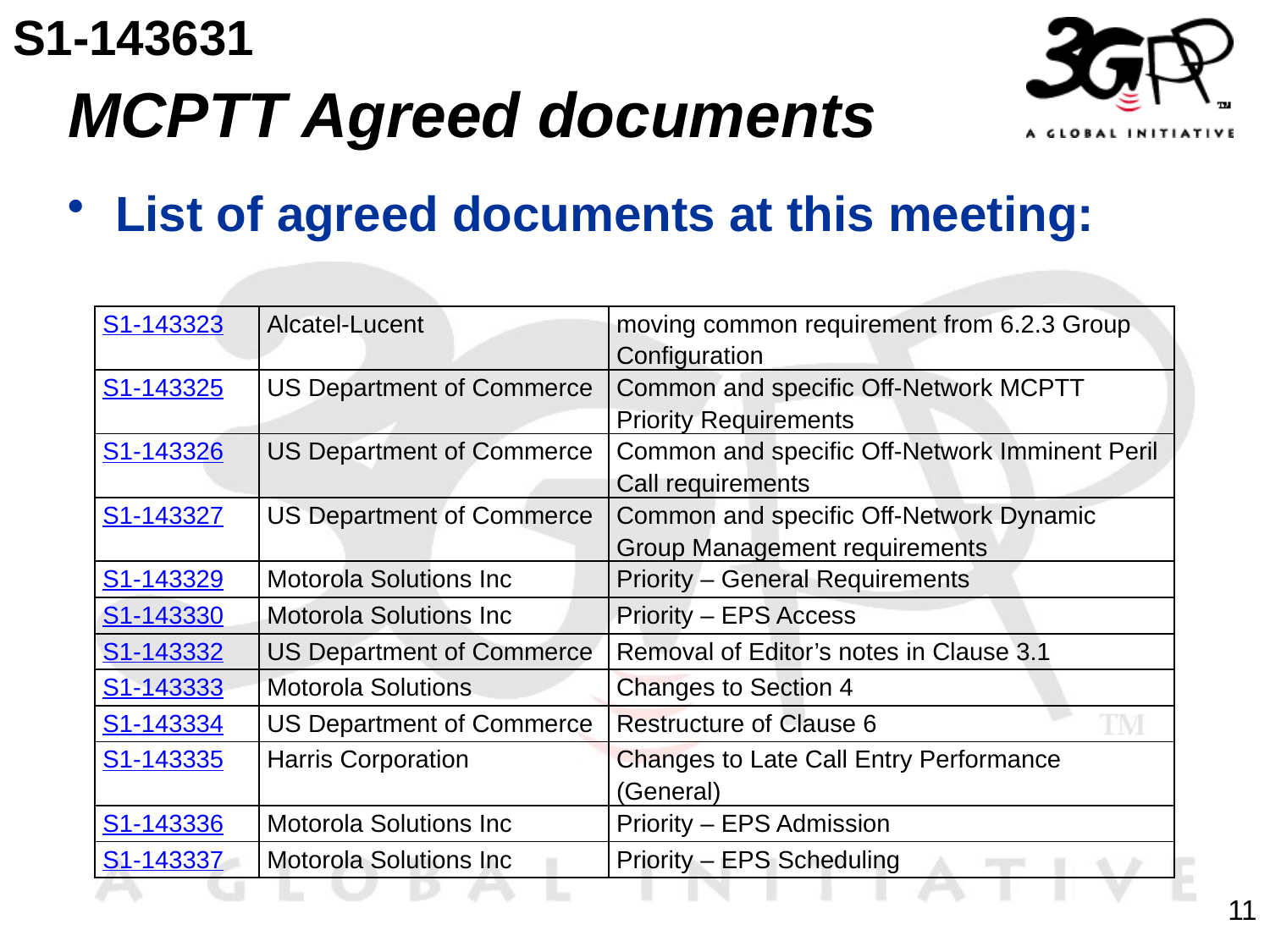

S1-143631
# MCPTT Agreed documents
List of agreed documents at this meeting:

| S1-143323 | Alcatel-Lucent | moving common requirement from 6.2.3 Group Configuration |
| --- | --- | --- |
| S1-143325 | US Department of Commerce | Common and specific Off-Network MCPTT Priority Requirements |
| S1-143326 | US Department of Commerce | Common and specific Off-Network Imminent Peril Call requirements |
| S1-143327 | US Department of Commerce | Common and specific Off-Network Dynamic Group Management requirements |
| S1-143329 | Motorola Solutions Inc | Priority – General Requirements |
| S1-143330 | Motorola Solutions Inc | Priority – EPS Access |
| S1-143332 | US Department of Commerce | Removal of Editor’s notes in Clause 3.1 |
| S1-143333 | Motorola Solutions | Changes to Section 4 |
| S1-143334 | US Department of Commerce | Restructure of Clause 6 |
| S1-143335 | Harris Corporation | Changes to Late Call Entry Performance (General) |
| S1-143336 | Motorola Solutions Inc | Priority – EPS Admission |
| S1-143337 | Motorola Solutions Inc | Priority – EPS Scheduling |
11